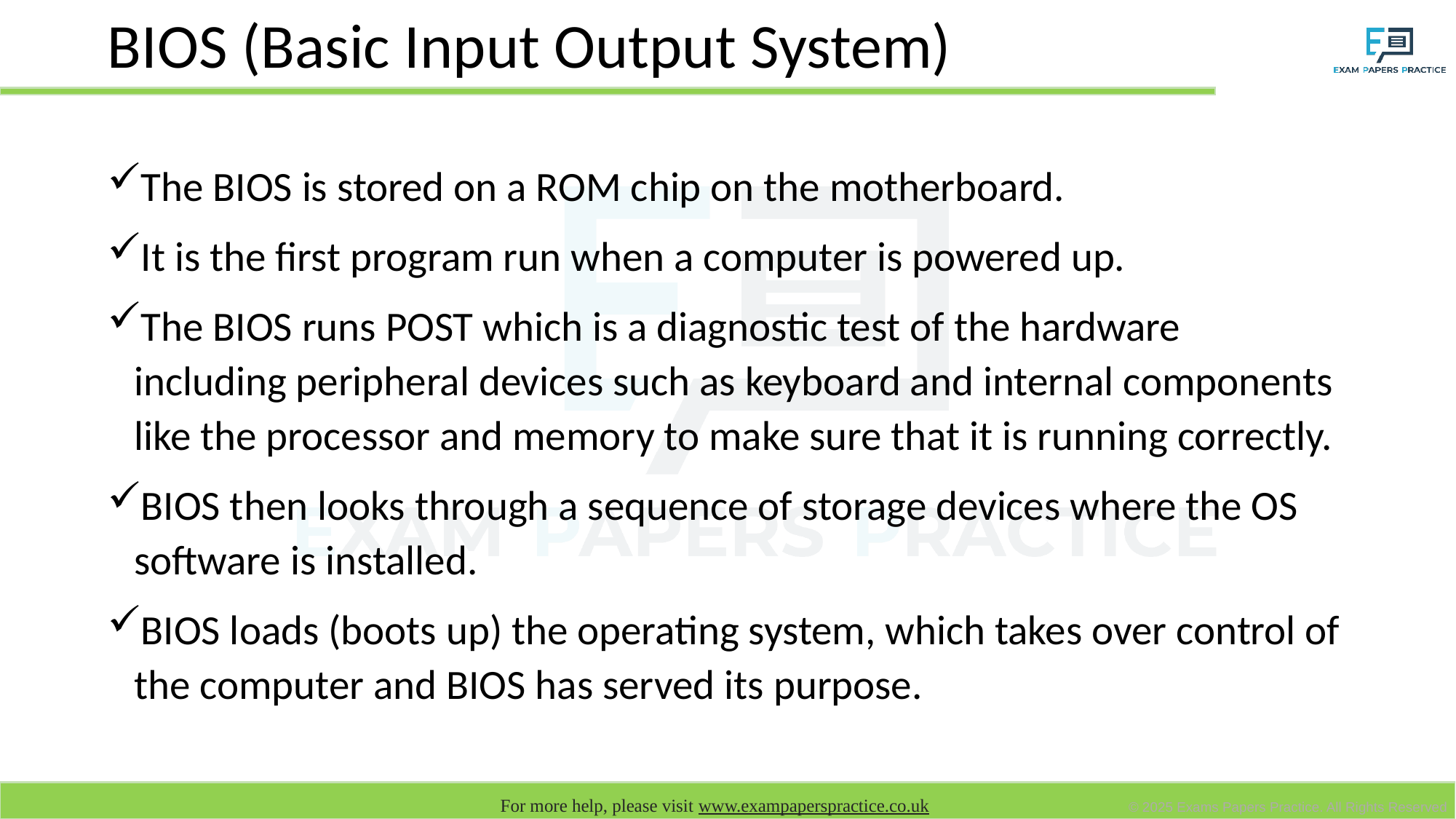

# BIOS (Basic Input Output System)
The BIOS is stored on a ROM chip on the motherboard.
It is the first program run when a computer is powered up.
The BIOS runs POST which is a diagnostic test of the hardware including peripheral devices such as keyboard and internal components like the processor and memory to make sure that it is running correctly.
BIOS then looks through a sequence of storage devices where the OS software is installed.
BIOS loads (boots up) the operating system, which takes over control of the computer and BIOS has served its purpose.